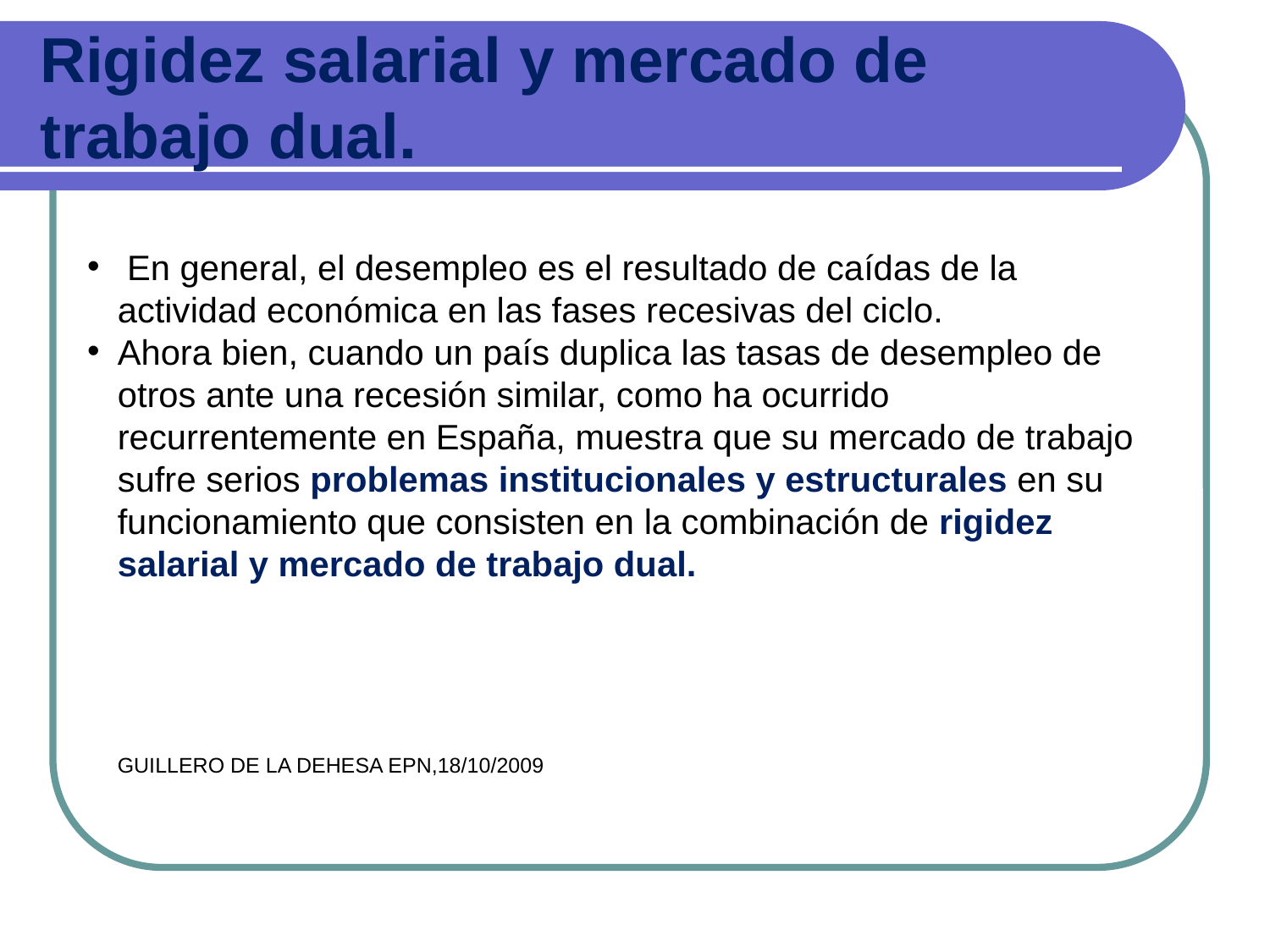

# Rigidez salarial y mercado de trabajo dual.
 En general, el desempleo es el resultado de caídas de la actividad económica en las fases recesivas del ciclo.
Ahora bien, cuando un país duplica las tasas de desempleo de otros ante una recesión similar, como ha ocurrido recurrentemente en España, muestra que su mercado de trabajo sufre serios problemas institucionales y estructurales en su funcionamiento que consisten en la combinación de rigidez salarial y mercado de trabajo dual.
GUILLERO DE LA DEHESA EPN,18/10/2009